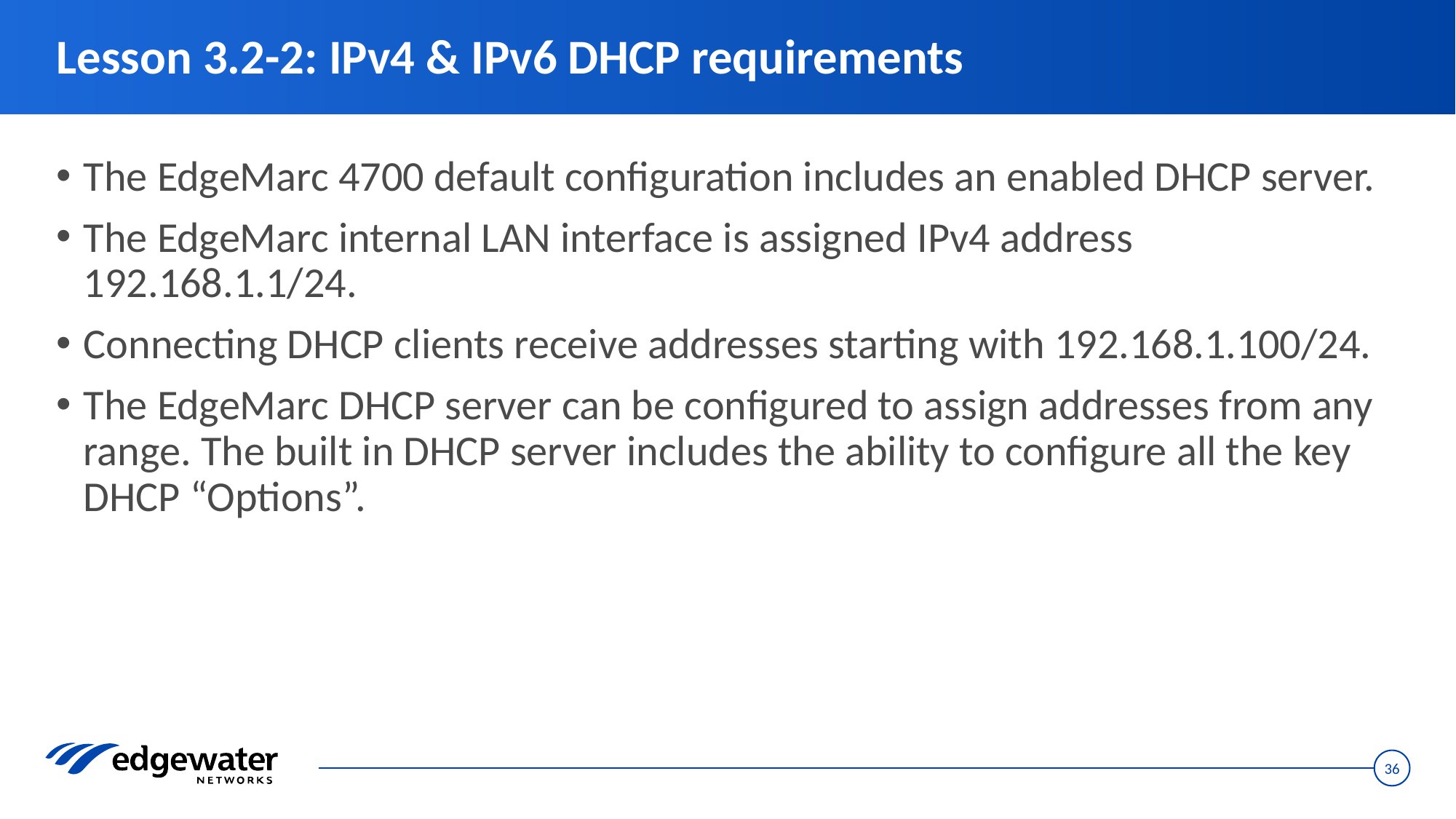

# Lesson 3.2-2: IPv4 & IPv6 DHCP requirements
The EdgeMarc 4700 default configuration includes an enabled DHCP server.
The EdgeMarc internal LAN interface is assigned IPv4 address 192.168.1.1/24.
Connecting DHCP clients receive addresses starting with 192.168.1.100/24.
The EdgeMarc DHCP server can be configured to assign addresses from any range. The built in DHCP server includes the ability to configure all the key DHCP “Options”.